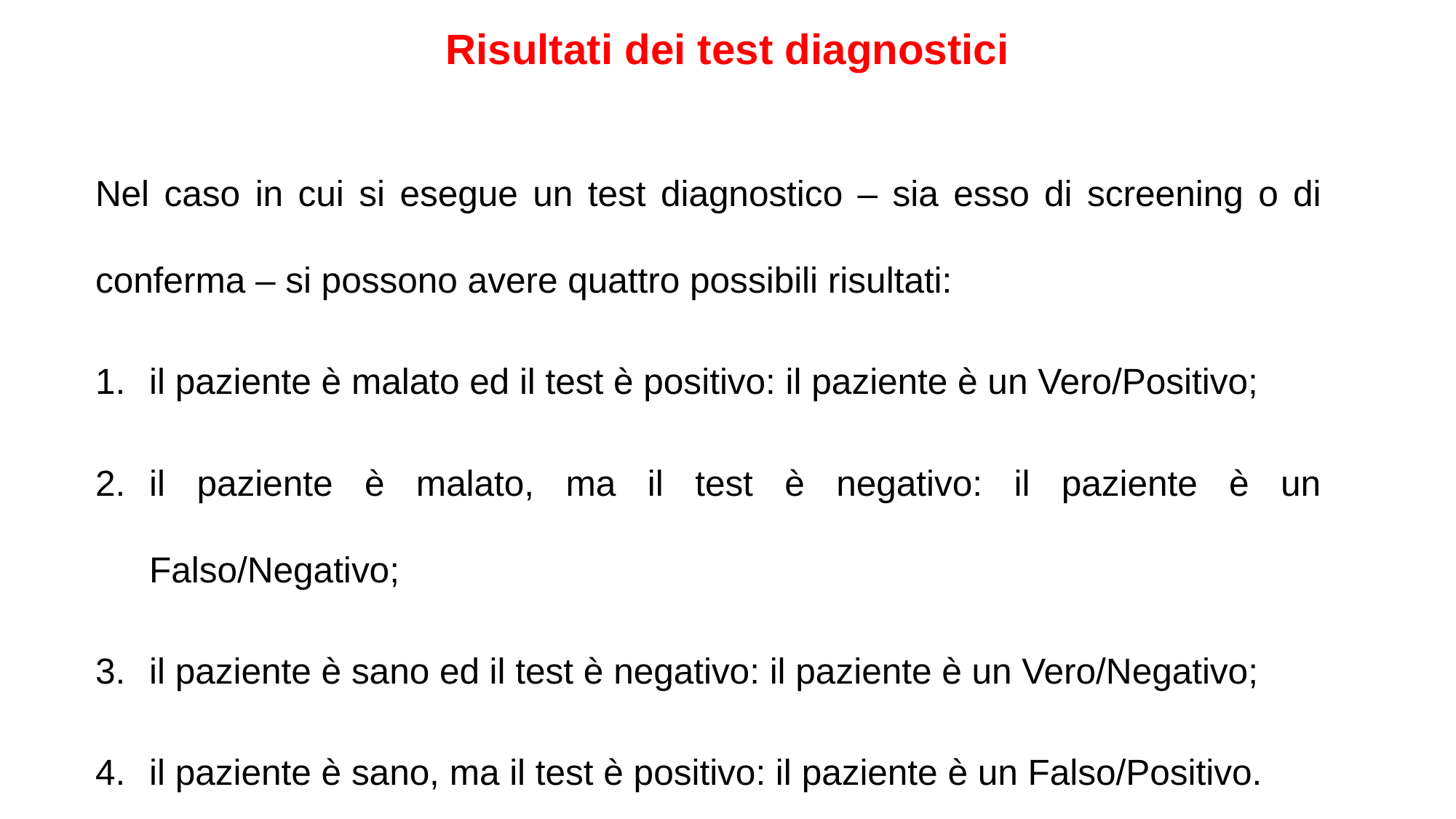

# Risultati dei test diagnostici
Nel caso in cui si esegue un test diagnostico – sia esso di screening o di conferma – si possono avere quattro possibili risultati:
il paziente è malato ed il test è positivo: il paziente è un Vero/Positivo;
il paziente è malato, ma il test è negativo: il paziente è un Falso/Negativo;
il paziente è sano ed il test è negativo: il paziente è un Vero/Negativo;
il paziente è sano, ma il test è positivo: il paziente è un Falso/Positivo.